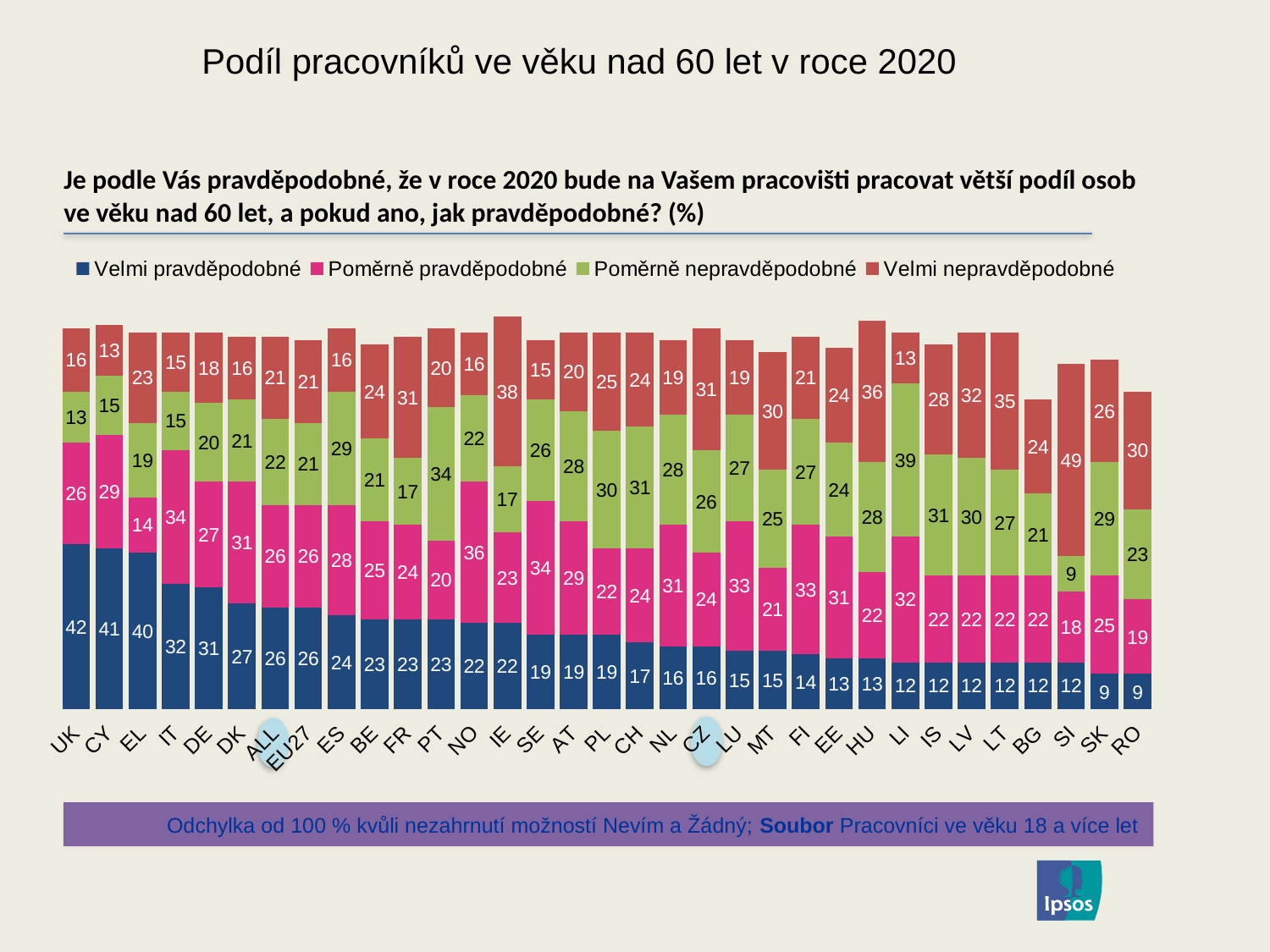

### Chart: Ipsos Ribbon Rules

| Category |  |
|---|---|
# Podíl pracovníků ve věku nad 60 let v roce 2020

### Chart

| Category | Velmi pravděpodobné | Poměrně pravděpodobné | Poměrně nepravděpodobné | Velmi nepravděpodobné |
|---|---|---|---|---|
| UK | 42.0 | 26.0 | 13.0 | 16.0 |
| CY | 41.0 | 29.0 | 15.0 | 13.0 |
| EL | 40.0 | 14.0 | 19.0 | 23.0 |
| IT | 32.0 | 34.0 | 15.0 | 15.0 |
| DE | 31.0 | 27.0 | 20.0 | 18.0 |
| DK | 27.0 | 31.0 | 21.0 | 16.0 |
| ALL | 26.0 | 26.0 | 22.0 | 21.0 |
| EU27 | 26.0 | 26.0 | 21.0 | 21.0 |
| ES | 24.0 | 28.0 | 29.0 | 16.0 |
| BE | 23.0 | 25.0 | 21.0 | 24.0 |
| FR | 23.0 | 24.0 | 17.0 | 31.0 |
| PT | 23.0 | 20.0 | 34.0 | 20.0 |
| NO | 22.0 | 36.0 | 22.0 | 16.0 |
| IE | 22.0 | 23.0 | 17.0 | 38.0 |
| SE | 19.0 | 34.0 | 26.0 | 15.0 |
| AT | 19.0 | 29.0 | 28.0 | 20.0 |
| PL | 19.0 | 22.0 | 30.0 | 25.0 |
| CH | 17.0 | 24.0 | 31.0 | 24.0 |
| NL | 16.0 | 31.0 | 28.0 | 19.0 |
| CZ | 16.0 | 24.0 | 26.0 | 31.0 |
| LU | 15.0 | 33.0 | 27.0 | 19.0 |
| MT | 15.0 | 21.0 | 25.0 | 30.0 |
| FI | 14.0 | 33.0 | 27.0 | 21.0 |
| EE | 13.0 | 31.0 | 24.0 | 24.0 |
| HU | 13.0 | 22.0 | 28.0 | 36.0 |
| LI | 12.0 | 32.0 | 39.0 | 13.0 |
| IS | 12.0 | 22.0 | 31.0 | 28.0 |
| LV | 12.0 | 22.0 | 30.0 | 32.0 |
| LT | 12.0 | 22.0 | 27.0 | 35.0 |
| BG | 12.0 | 22.0 | 21.0 | 24.0 |
| SI | 12.0 | 18.0 | 9.0 | 49.0 |
| SK | 9.0 | 25.0 | 29.0 | 26.0 |
| RO | 9.0 | 19.0 | 23.0 | 30.0 |
Je podle Vás pravděpodobné, že v roce 2020 bude na Vašem pracovišti pracovat větší podíl osob ve věku nad 60 let, a pokud ano, jak pravděpodobné? (%)

Odchylka od 100 % kvůli nezahrnutí možností Nevím a Žádný; Soubor Pracovníci ve věku 18 a více let